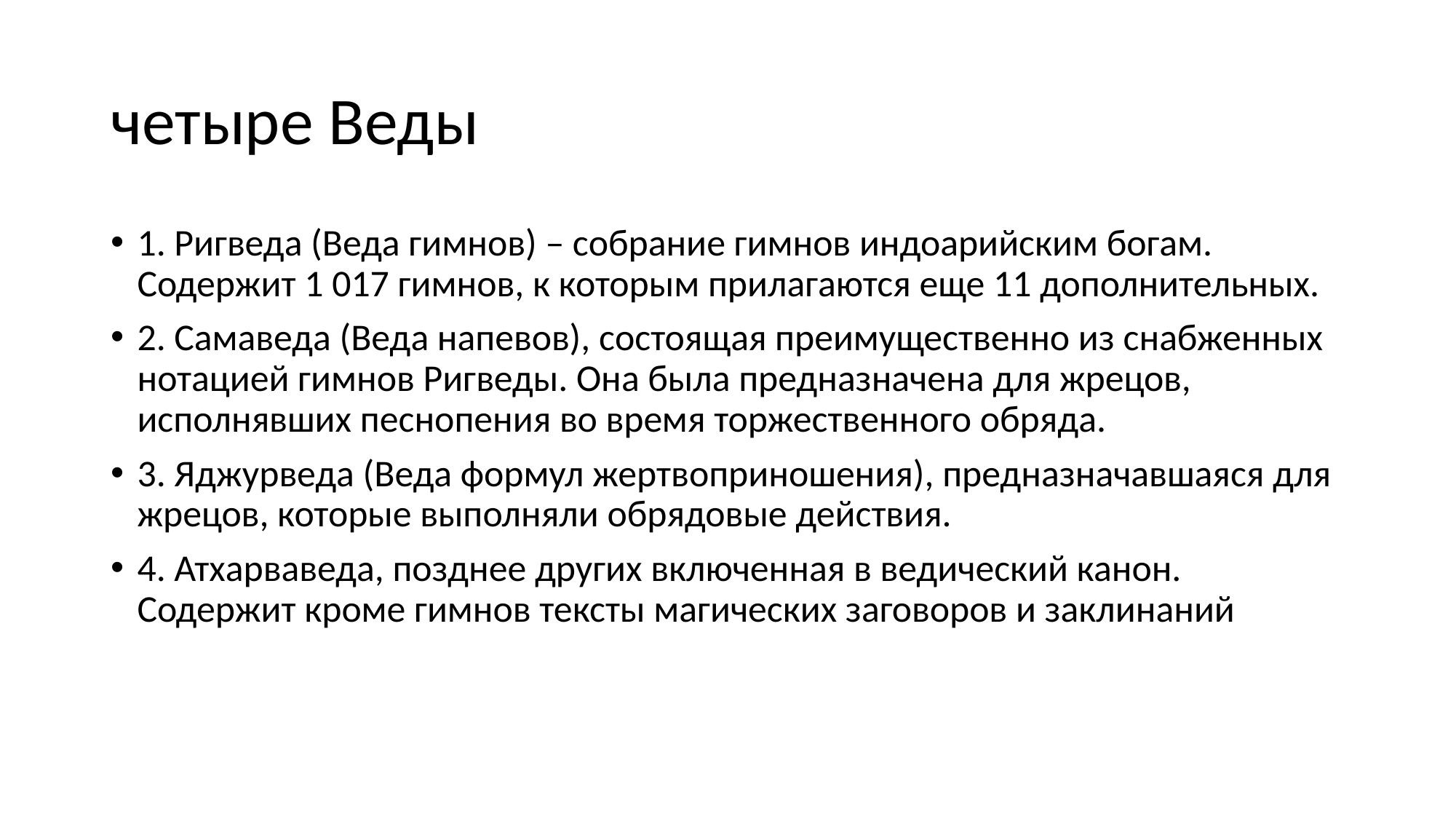

# четыре Веды
1. Ригведа (Веда гимнов) – собрание гимнов индоарийским богам. Содержит 1 017 гимнов, к которым прилагаются еще 11 дополнительных.
2. Самаведа (Веда напевов), состоящая преимущественно из снабженных нотацией гимнов Ригведы. Она была предназначена для жрецов, исполнявших песнопения во время торжественного обряда.
3. Яджурведа (Веда формул жертвоприношения), предназначавшаяся для жрецов, которые выполняли обрядовые действия.
4. Атхарваведа, позднее других включенная в ведический канон. Содержит кроме гимнов тексты магических заговоров и заклинаний